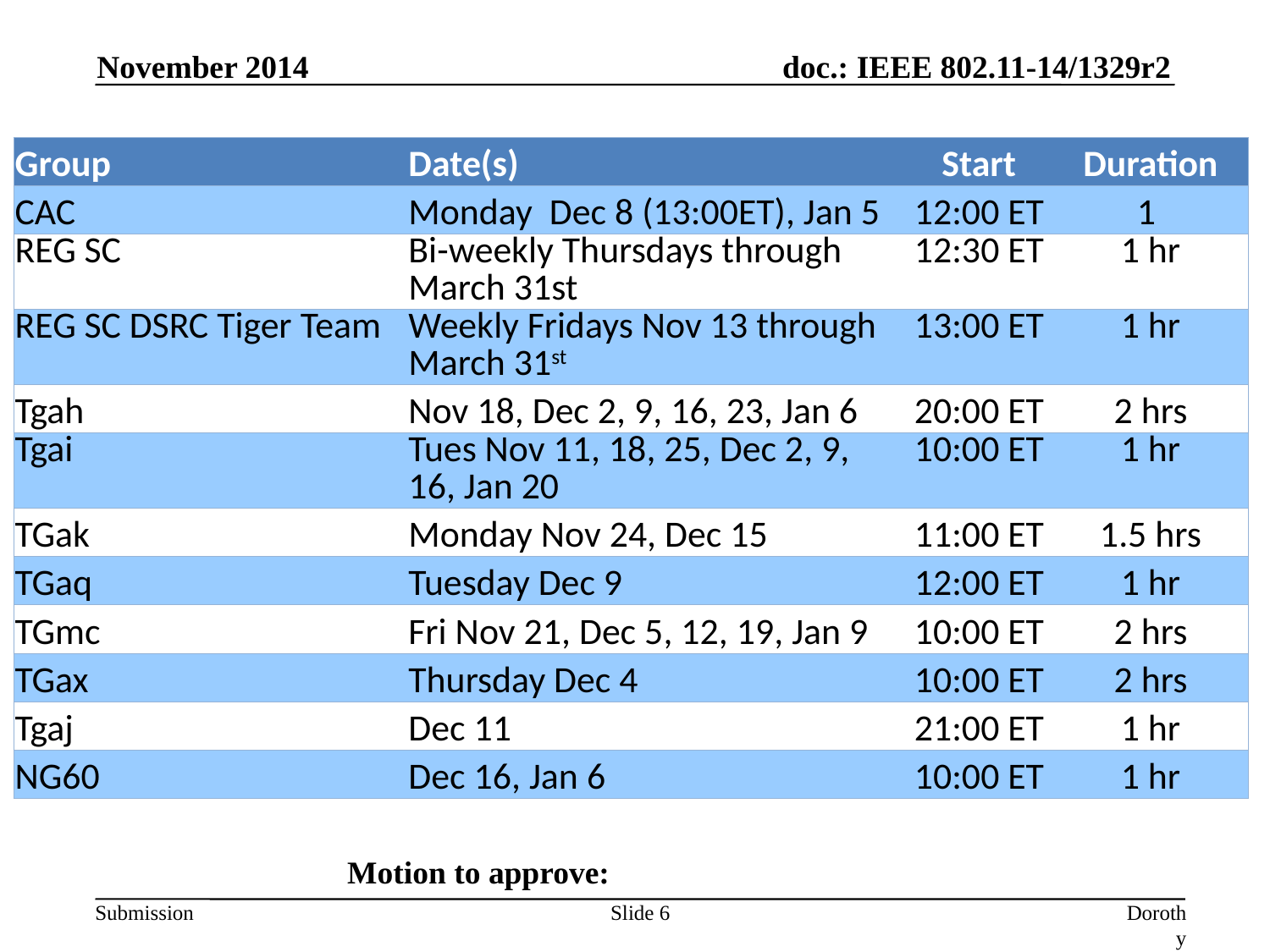

November 2014
| Group | Date(s) | Start | Duration |
| --- | --- | --- | --- |
| CAC | Monday Dec 8 (13:00ET), Jan 5 | 12:00 ET | 1 |
| REG SC | Bi-weekly Thursdays through March 31st | 12:30 ET | 1 hr |
| REG SC DSRC Tiger Team | Weekly Fridays Nov 13 through March 31st | 13:00 ET | 1 hr |
| Tgah | Nov 18, Dec 2, 9, 16, 23, Jan 6 | 20:00 ET | 2 hrs |
| Tgai | Tues Nov 11, 18, 25, Dec 2, 9, 16, Jan 20 | 10:00 ET | 1 hr |
| TGak | Monday Nov 24, Dec 15 | 11:00 ET | 1.5 hrs |
| TGaq | Tuesday Dec 9 | 12:00 ET | 1 hr |
| TGmc | Fri Nov 21, Dec 5, 12, 19, Jan 9 | 10:00 ET | 2 hrs |
| TGax | Thursday Dec 4 | 10:00 ET | 2 hrs |
| Tgaj | Dec 11 | 21:00 ET | 1 hr |
| NG60 | Dec 16, Jan 6 | 10:00 ET | 1 hr |
Motion to approve:
Slide 6
Dorothy Stanley, Aruba Networks